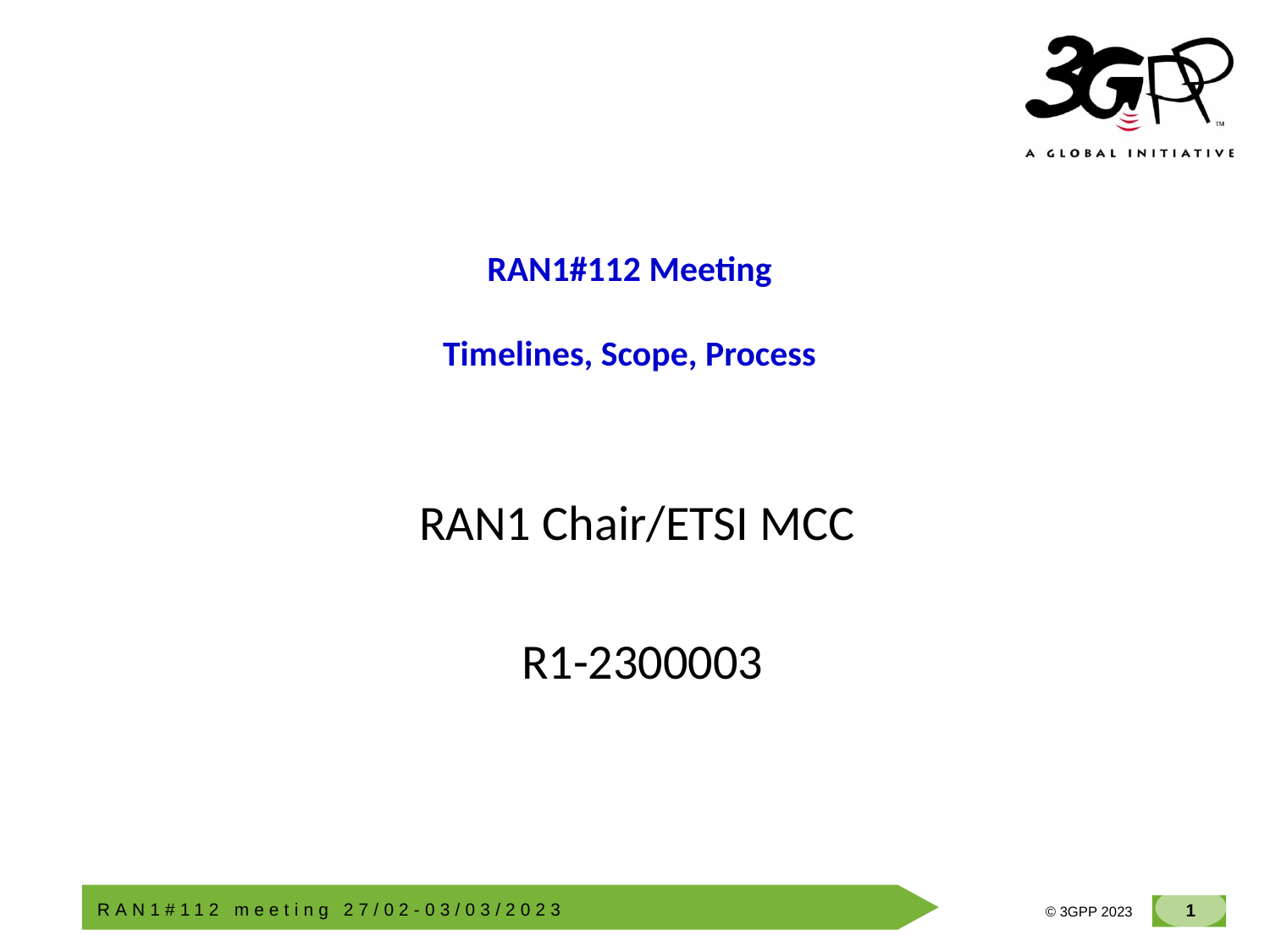

# RAN1#112 Meeting Timelines, Scope, Process
RAN1 Chair/ETSI MCC

 R1-2300003